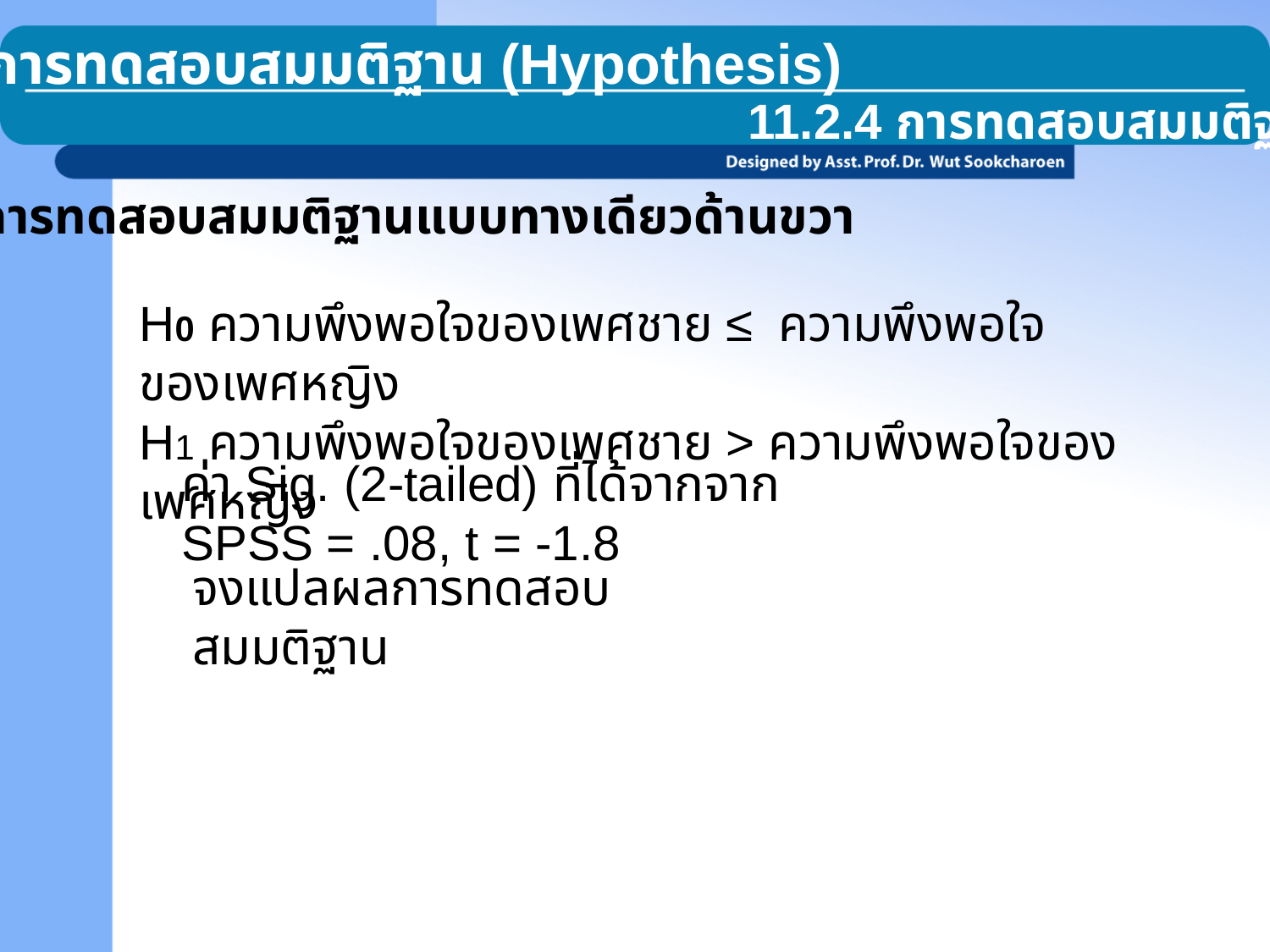

11.2 การทดสอบสมมติฐาน (Hypothesis)
11.2.4 การทดสอบสมมติฐาน
การทดสอบสมมติฐานแบบทางเดียวด้านขวา
H0 ความพึงพอใจของเพศชาย ≤  ความพึงพอใจของเพศหญิง
H1 ความพึงพอใจของเพศชาย > ความพึงพอใจของเพศหญิง
ค่า Sig. (2-tailed) ที่ได้จากจาก SPSS = .08, t = -1.8
จงแปลผลการทดสอบสมมติฐาน